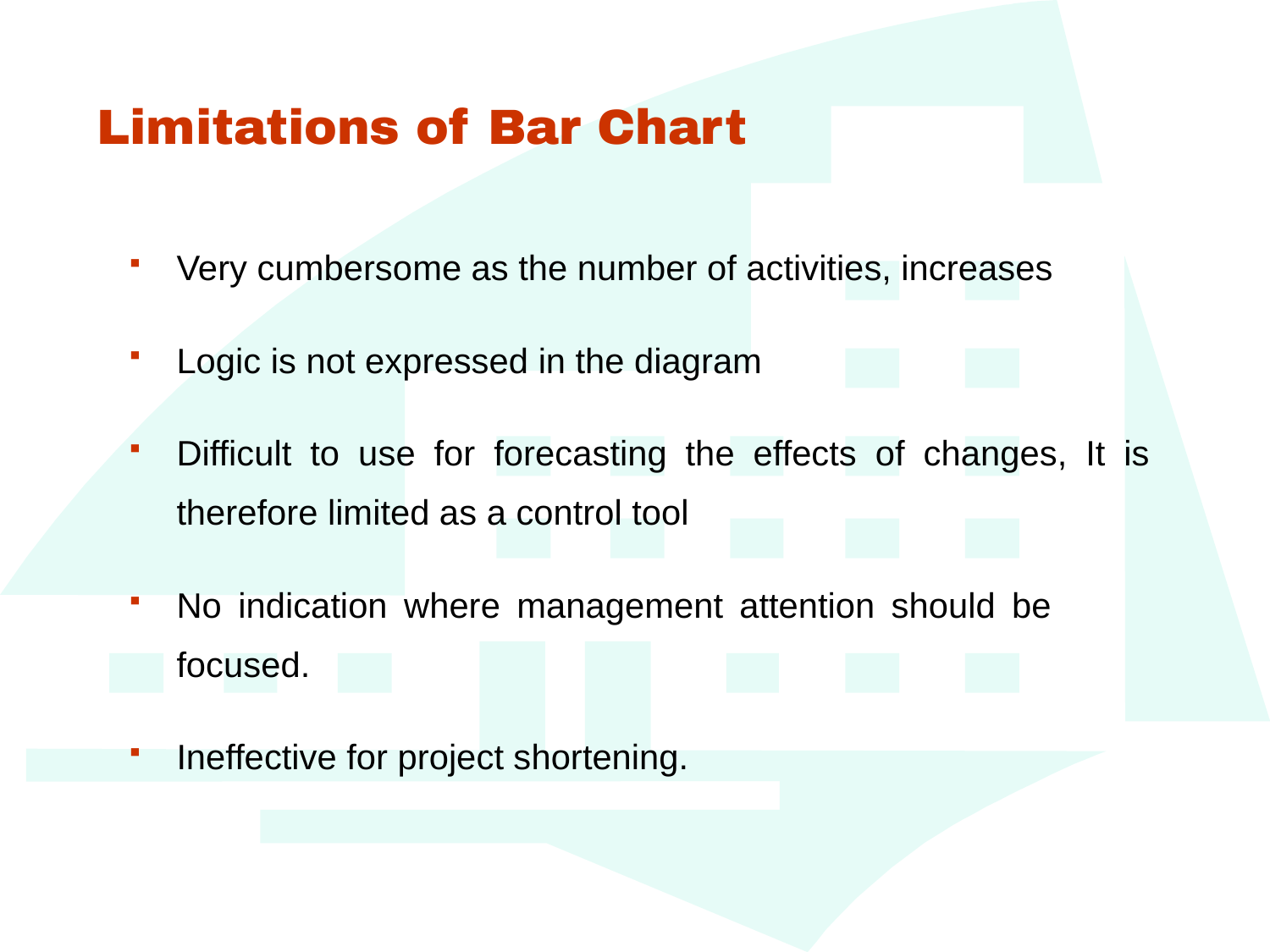

# Limitations of Bar Chart
Very cumbersome as the number of activities, increases

Logic is not expressed in the diagram

Difficult to use for forecasting the effects of changes, It is therefore limited as a control tool

No indication where management attention should be       focused.

Ineffective for project shortening.